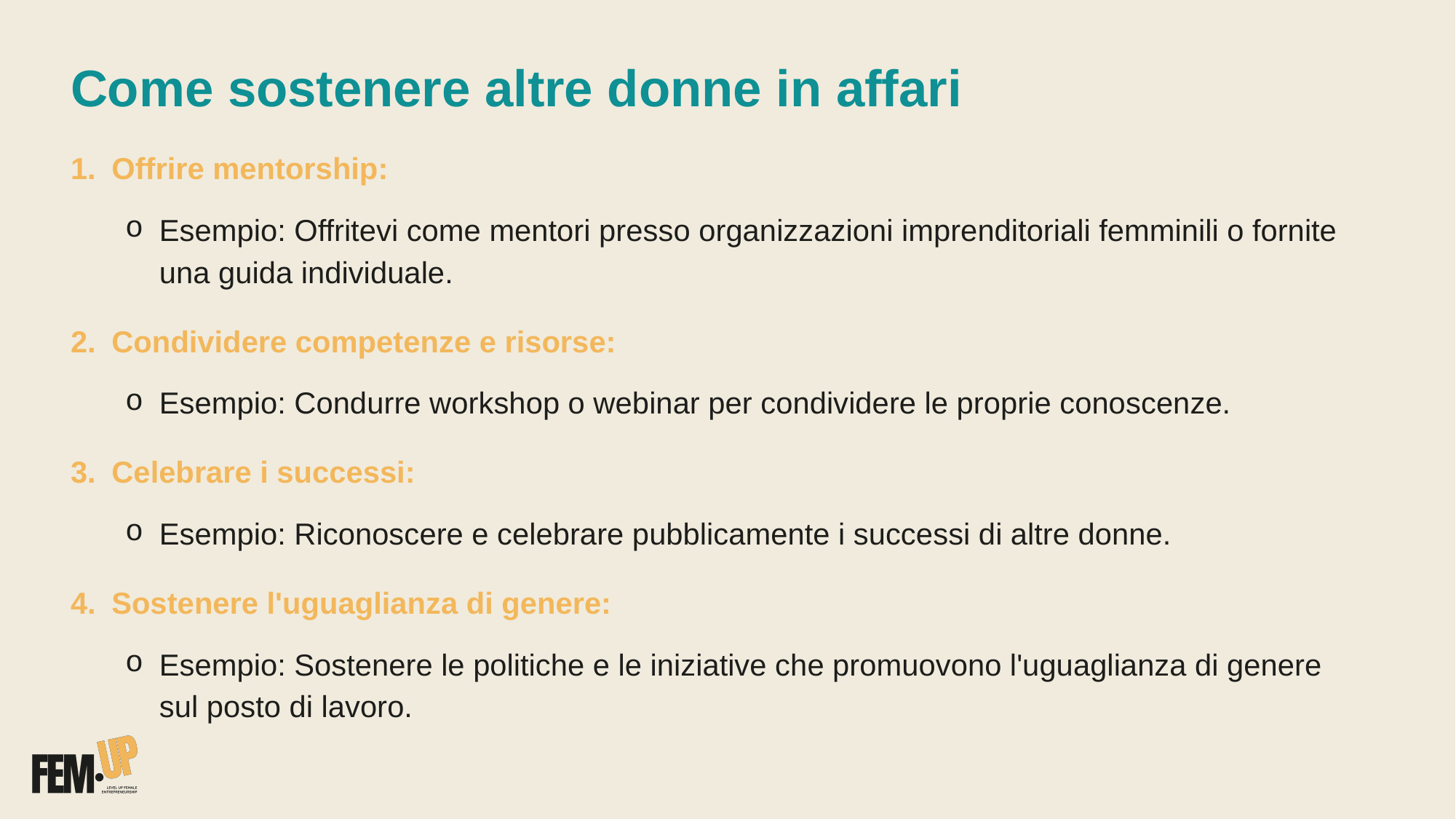

Come sostenere altre donne in affari
Offrire mentorship:
Esempio: Offritevi come mentori presso organizzazioni imprenditoriali femminili o fornite una guida individuale.
Condividere competenze e risorse:
Esempio: Condurre workshop o webinar per condividere le proprie conoscenze.
Celebrare i successi:
Esempio: Riconoscere e celebrare pubblicamente i successi di altre donne.
Sostenere l'uguaglianza di genere:
Esempio: Sostenere le politiche e le iniziative che promuovono l'uguaglianza di genere sul posto di lavoro.